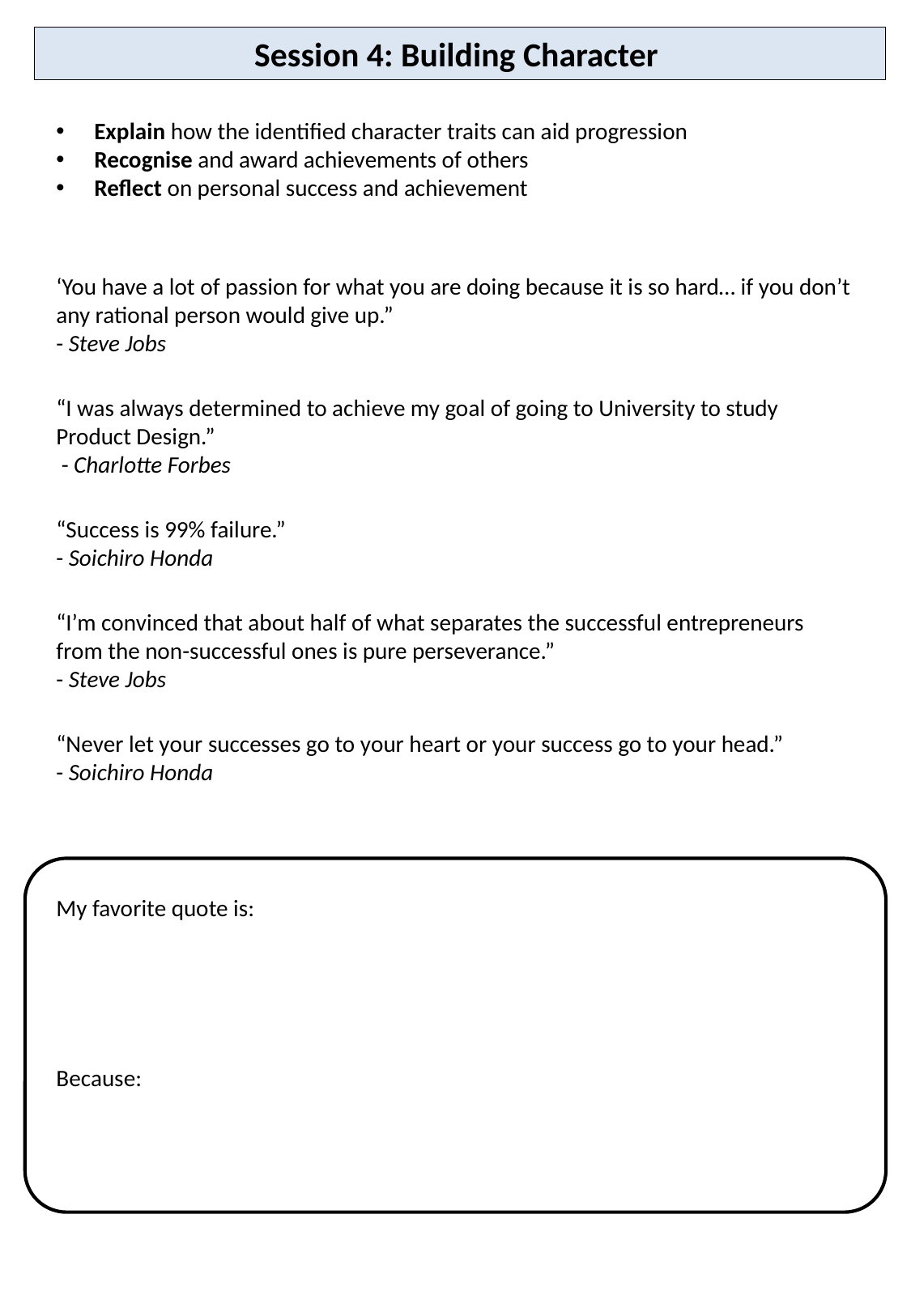

Session 4: Building Character
Explain how the identified character traits can aid progression
Recognise and award achievements of others
Reflect on personal success and achievement
‘You have a lot of passion for what you are doing because it is so hard… if you don’t any rational person would give up.”
- Steve Jobs

“I was always determined to achieve my goal of going to University to study Product Design.”
 - Charlotte Forbes

“Success is 99% failure.”
- Soichiro Honda

“I’m convinced that about half of what separates the successful entrepreneurs from the non-successful ones is pure perseverance.”
- Steve Jobs

“Never let your successes go to your heart or your success go to your head.”
- Soichiro Honda

My favorite quote is:

Because: